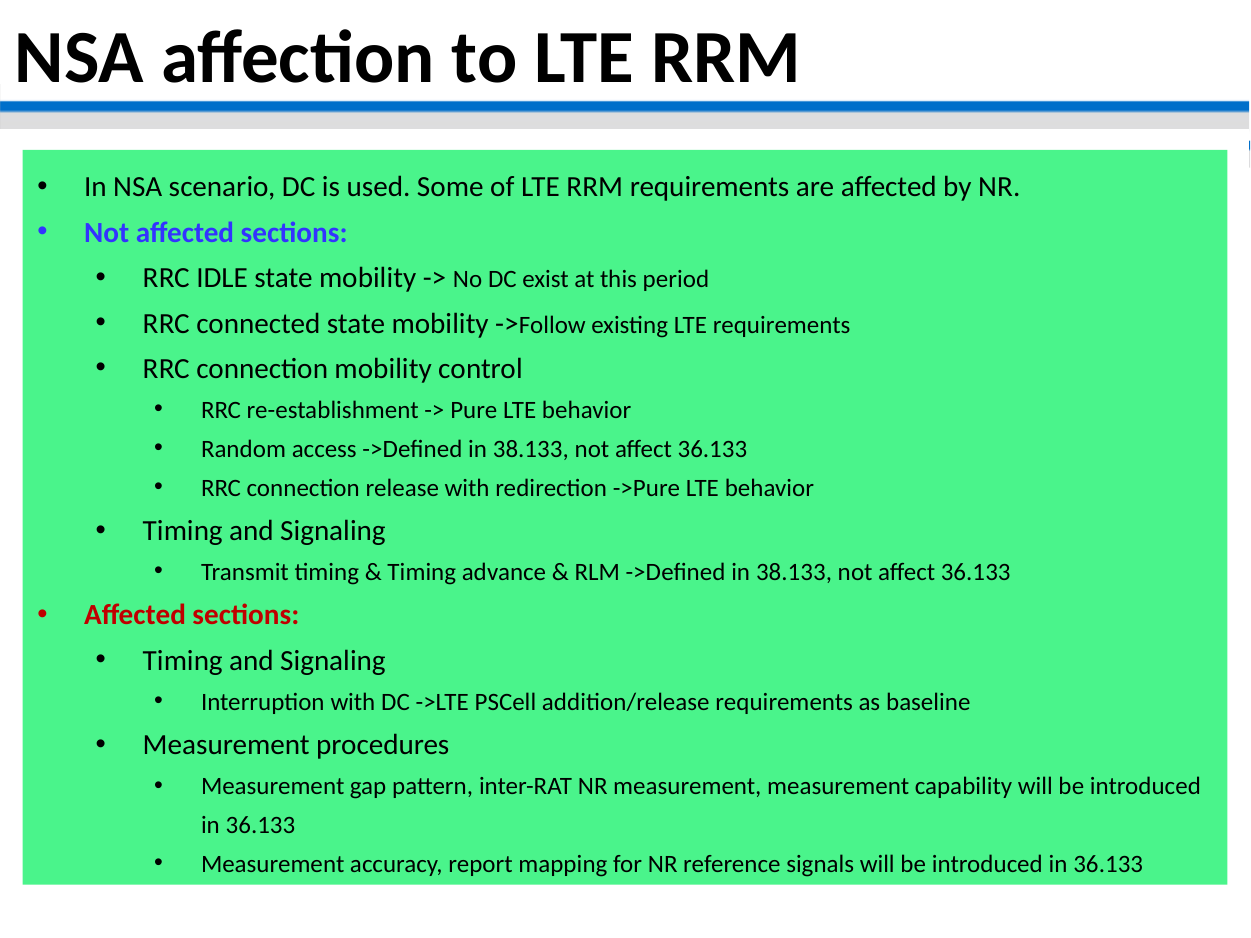

NSA affection to LTE RRM
In NSA scenario, DC is used. Some of LTE RRM requirements are affected by NR.
Not affected sections:
RRC IDLE state mobility -> No DC exist at this period
RRC connected state mobility ->Follow existing LTE requirements
RRC connection mobility control
RRC re-establishment -> Pure LTE behavior
Random access ->Defined in 38.133, not affect 36.133
RRC connection release with redirection ->Pure LTE behavior
Timing and Signaling
Transmit timing & Timing advance & RLM ->Defined in 38.133, not affect 36.133
Affected sections:
Timing and Signaling
Interruption with DC ->LTE PSCell addition/release requirements as baseline
Measurement procedures
Measurement gap pattern, inter-RAT NR measurement, measurement capability will be introduced in 36.133
Measurement accuracy, report mapping for NR reference signals will be introduced in 36.133